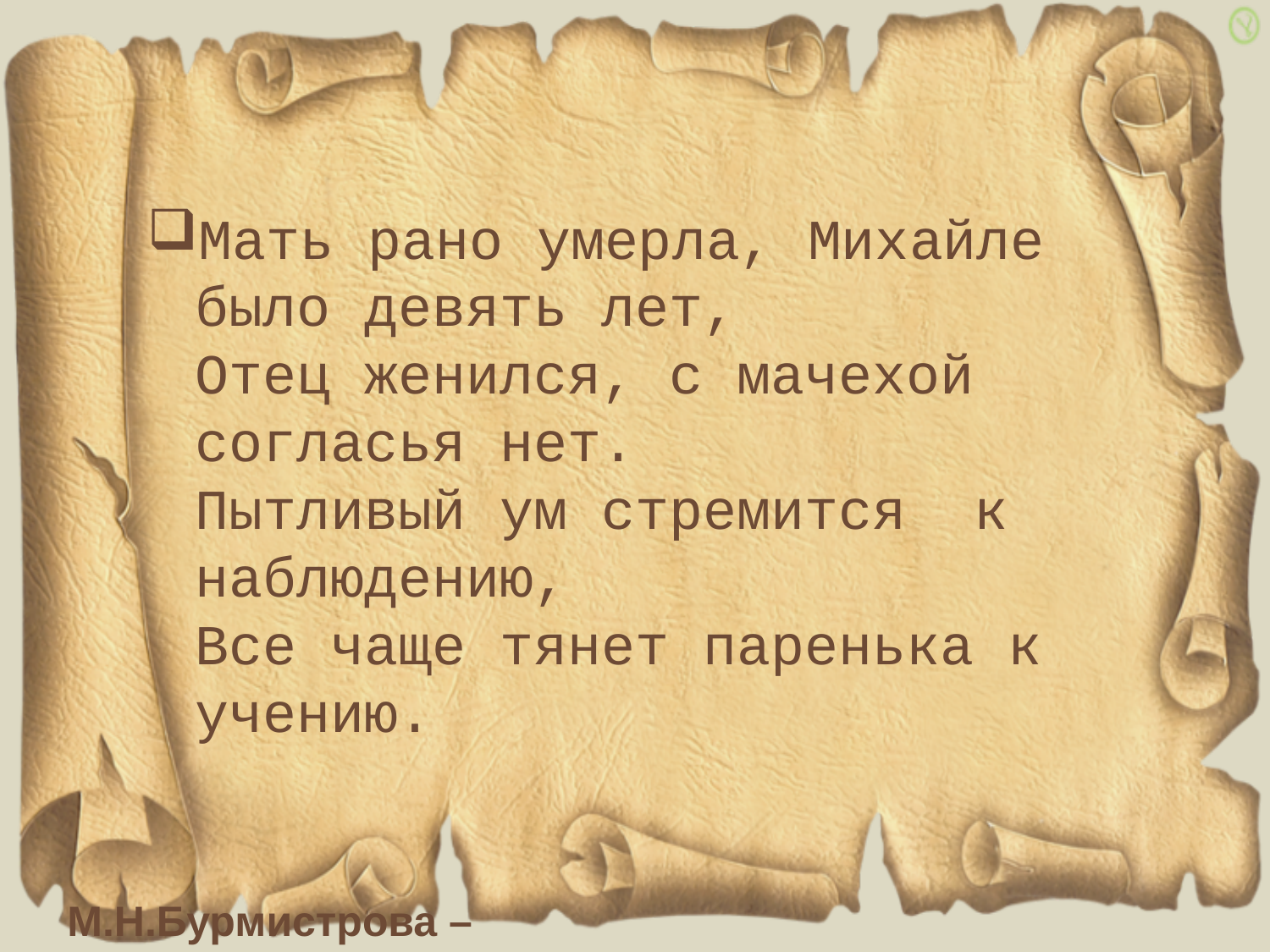

Мать рано умерла, Михайле было девять лет,
Отец женился, с мачехой согласья нет.
Пытливый ум стремится  к наблюдению,
Все чаще тянет паренька к учению.